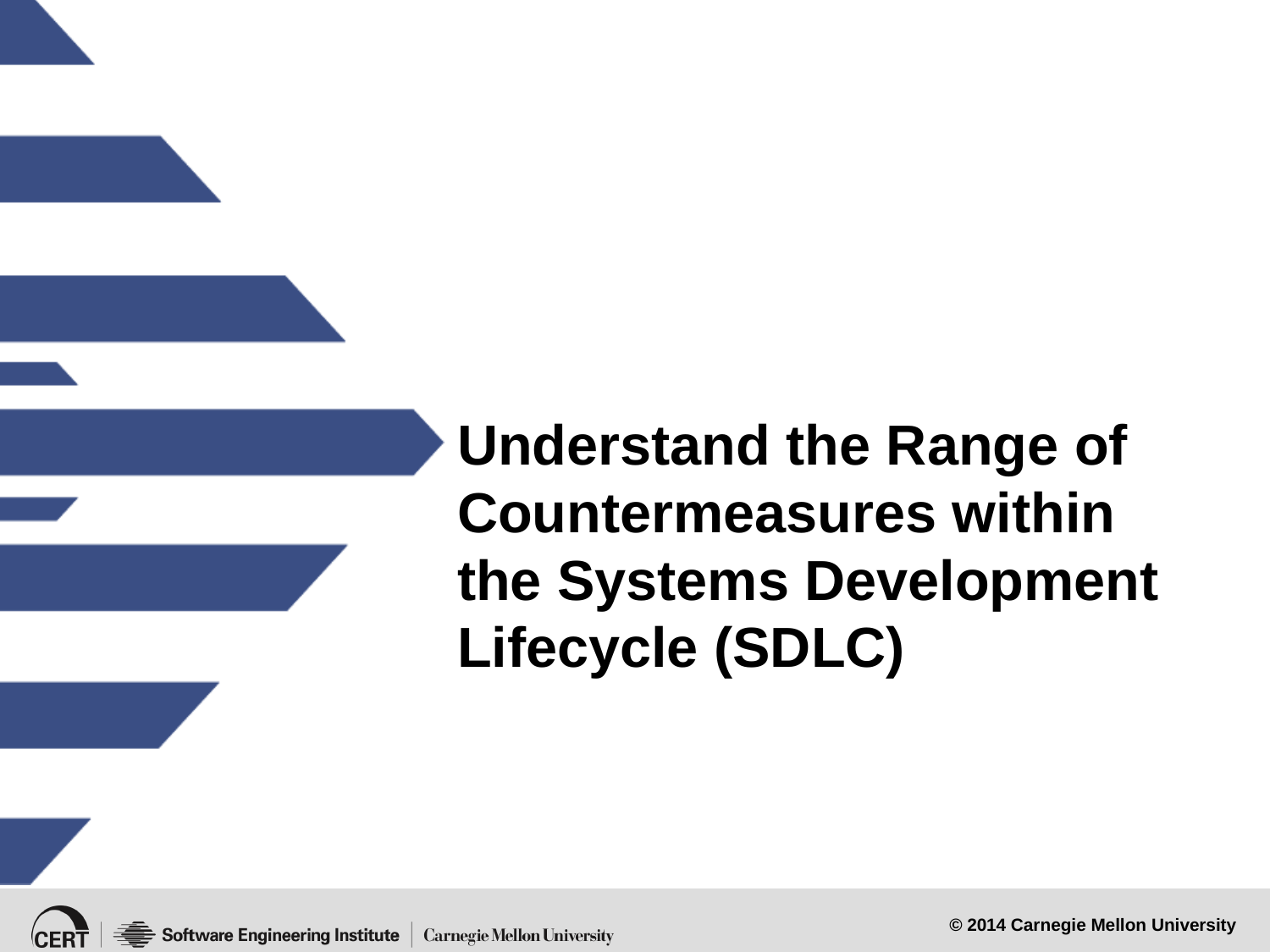

# Understand the Range of Countermeasures within the Systems Development Lifecycle (SDLC)